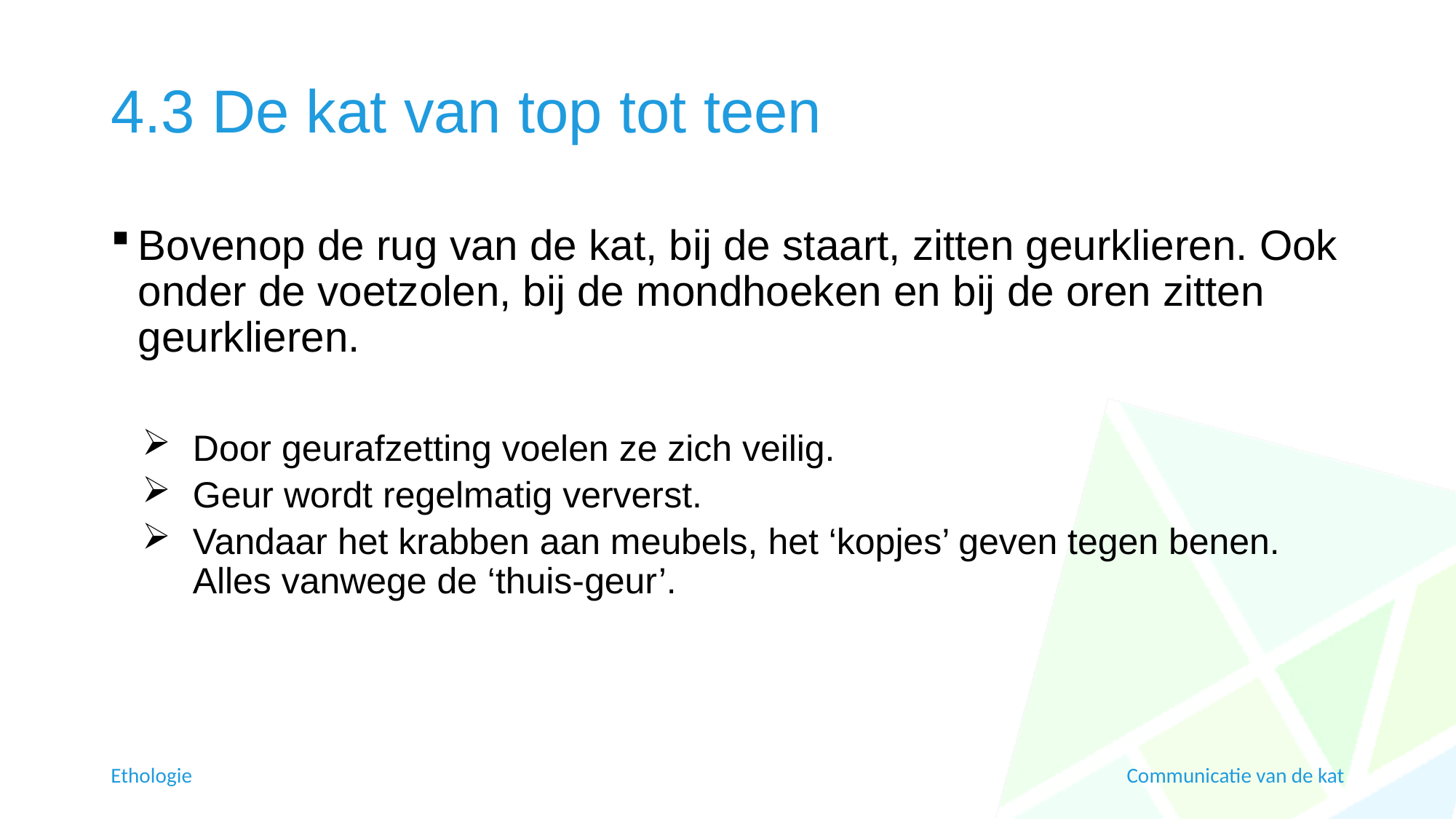

# 4.3 De kat van top tot teen
Bovenop de rug van de kat, bij de staart, zitten geurklieren. Ook onder de voetzolen, bij de mondhoeken en bij de oren zitten geurklieren.

Door geurafzetting voelen ze zich veilig.
Geur wordt regelmatig ververst.
Vandaar het krabben aan meubels, het ‘kopjes’ geven tegen benen. Alles vanwege de ‘thuis-geur’.
Ethologie
Communicatie van de kat